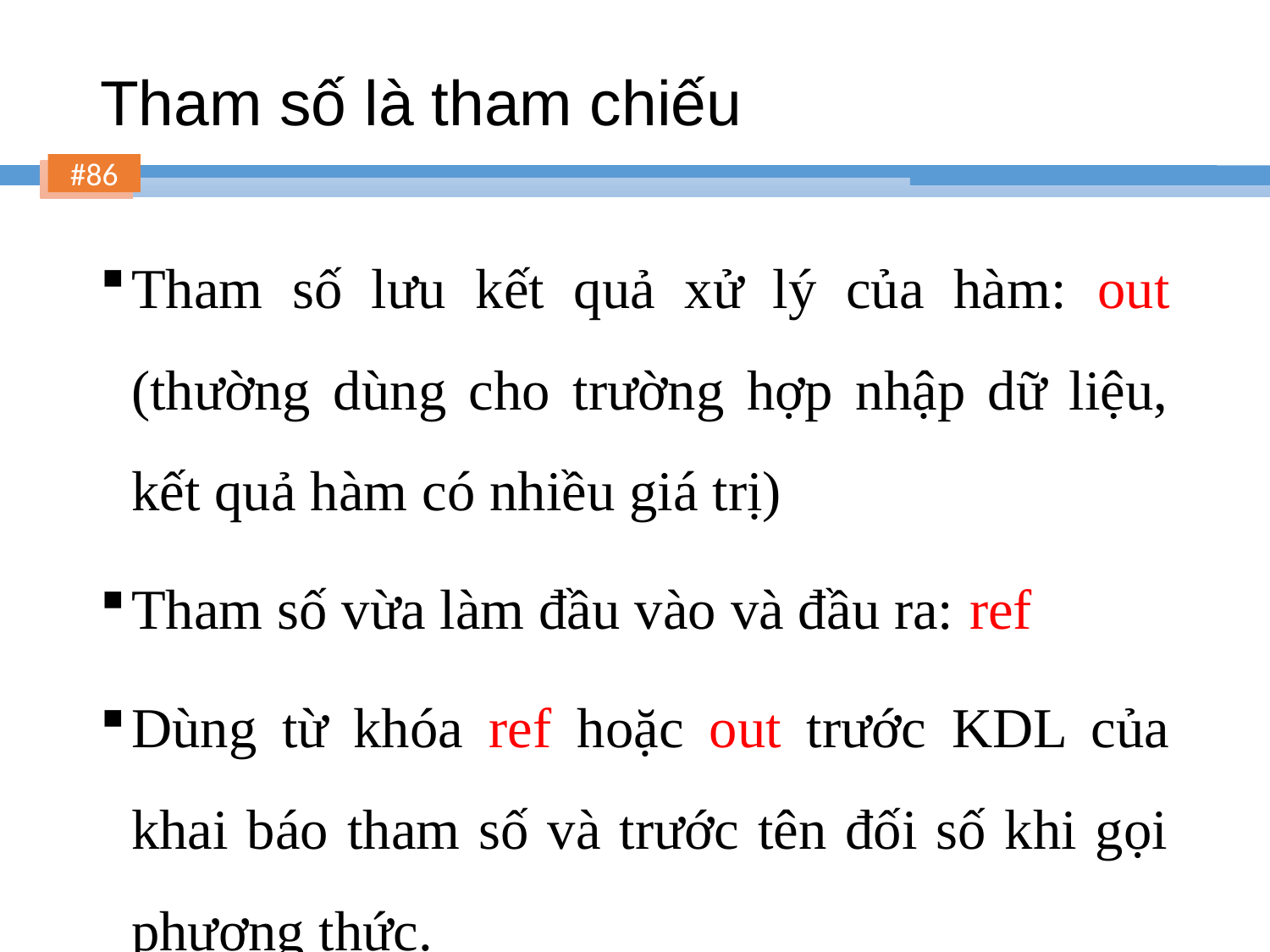

# Tham số là tham chiếu
Tham số lưu kết quả xử lý của hàm: out (thường dùng cho trường hợp nhập dữ liệu, kết quả hàm có nhiều giá trị)
Tham số vừa làm đầu vào và đầu ra: ref
Dùng từ khóa ref hoặc out trước KDL của khai báo tham số và trước tên đối số khi gọi phương thức.
86